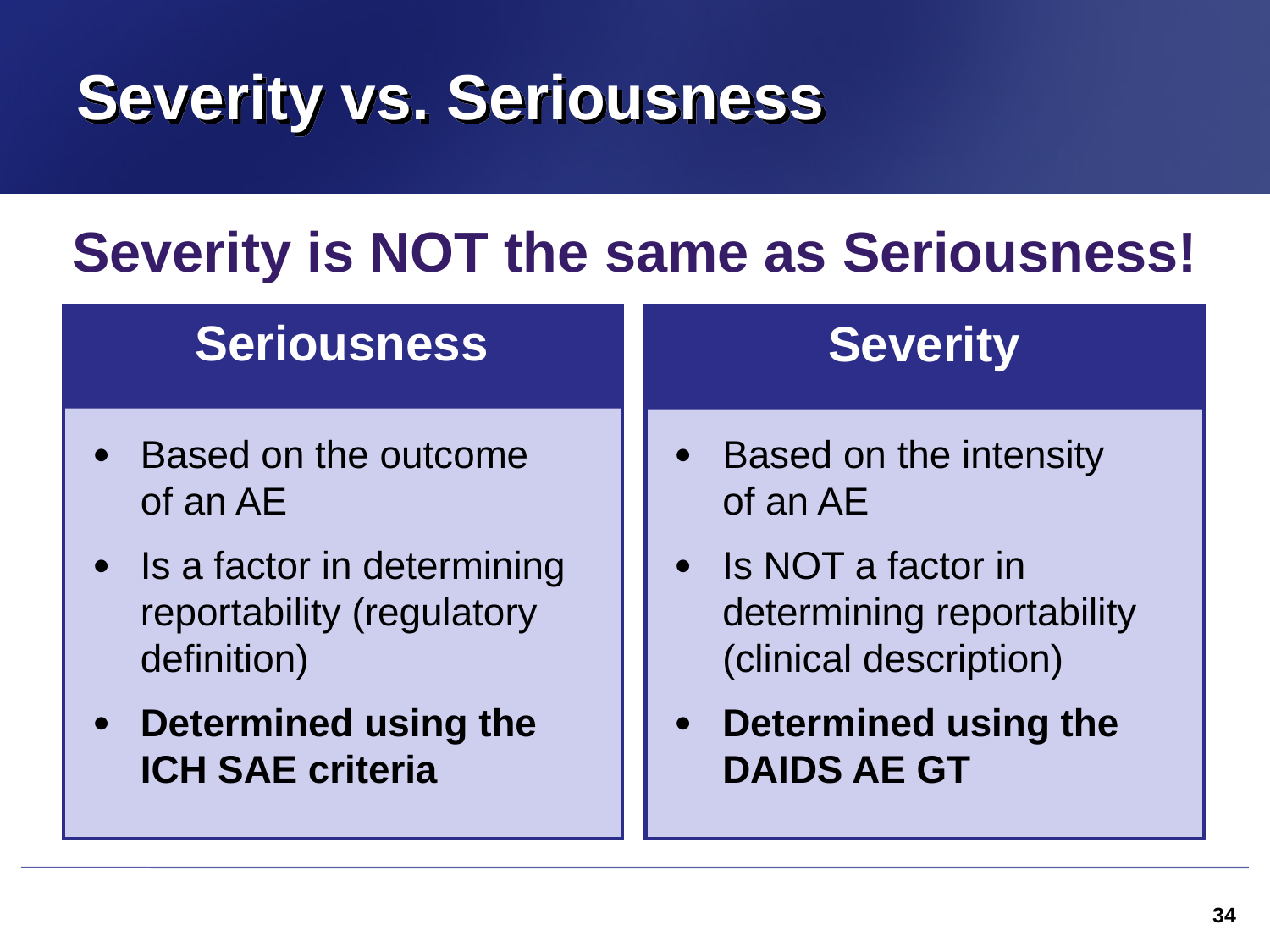

# Severity vs. Seriousness
Severity is NOT the same as Seriousness!
Seriousness

Based on the outcome
of an AE
Is a factor in determining reportability (regulatory definition)
Determined using the ICH SAE criteria

Based on the intensity
of an AE
Is NOT a factor in determining reportability (clinical description)
Determined using the DAIDS AE GT

Severity

34